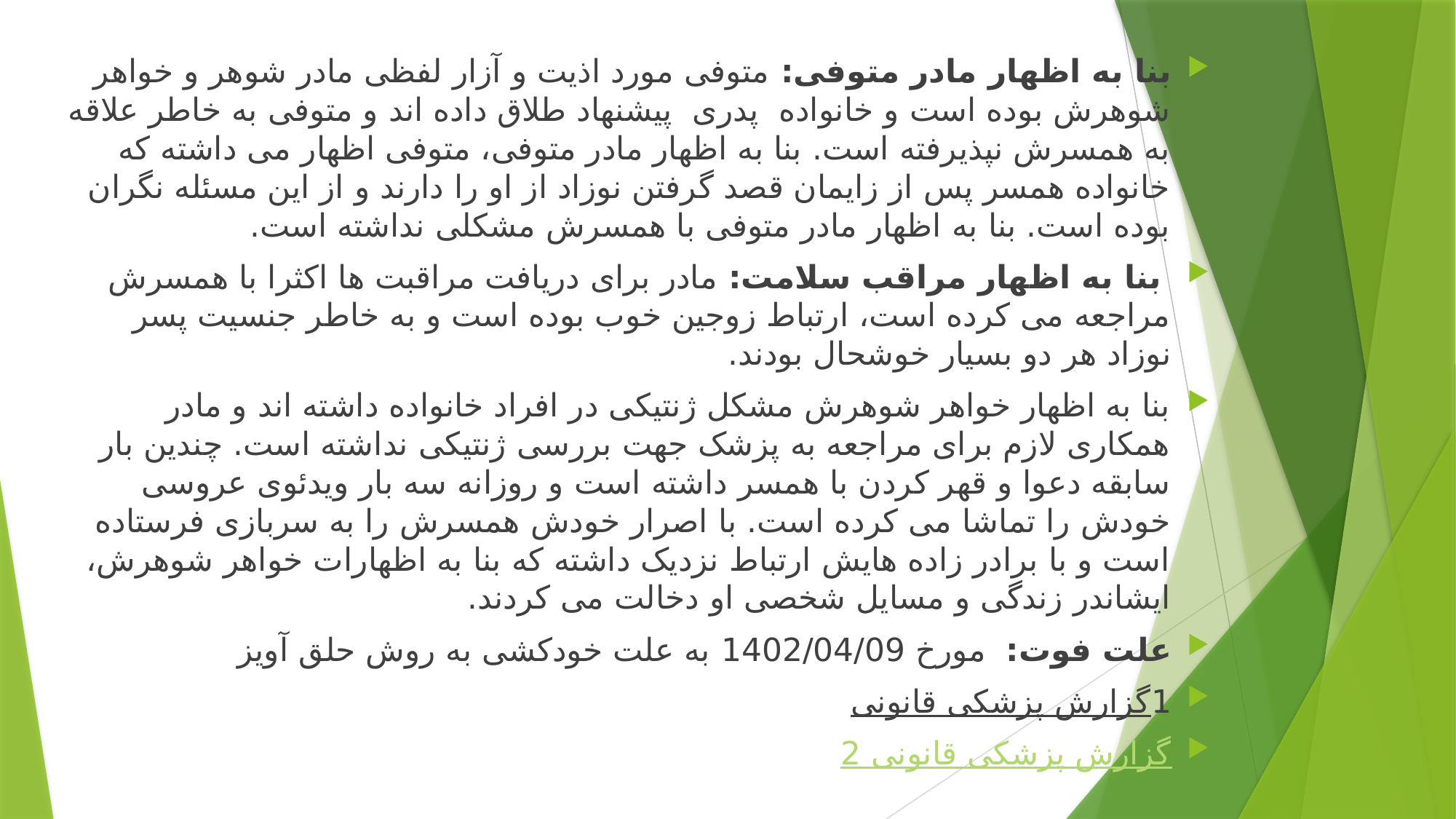

بنا به اظهار مادر متوفی: متوفی مورد اذیت و آزار لفظی مادر شوهر و خواهر شوهرش بوده است و خانواده  پدری  پیشنهاد طلاق داده اند و متوفی به خاطر علاقه به همسرش نپذیرفته است. بنا به اظهار مادر متوفی، متوفی اظهار می داشته که خانواده همسر پس از زایمان قصد گرفتن نوزاد از او را دارند و از این مسئله نگران بوده است. بنا به اظهار مادر متوفی با همسرش مشکلی نداشته است.
 بنا به اظهار مراقب سلامت: مادر برای دریافت مراقبت ها اکثرا با همسرش مراجعه می کرده است، ارتباط زوجین خوب بوده است و به خاطر جنسیت پسر نوزاد هر دو بسیار خوشحال بودند.
بنا به اظهار خواهر شوهرش مشکل ژنتیکی در افراد خانواده داشته اند و مادر همکاری لازم برای مراجعه به پزشک جهت بررسی ژنتیکی نداشته است. چندین بار سابقه دعوا و قهر کردن با همسر داشته است و روزانه سه بار ویدئوی عروسی خودش را تماشا می کرده است. با اصرار خودش همسرش را به سربازی فرستاده است و با برادر زاده هایش ارتباط نزدیک داشته که بنا به اظهارات خواهر شوهرش، ایشاندر زندگی و مسایل شخصی او دخالت می کردند.
علت فوت:  مورخ 1402/04/09 به علت خودکشی به روش حلق آویز
گزارش پزشکی قانونی1
گزارش پزشکی قانونی 2

#